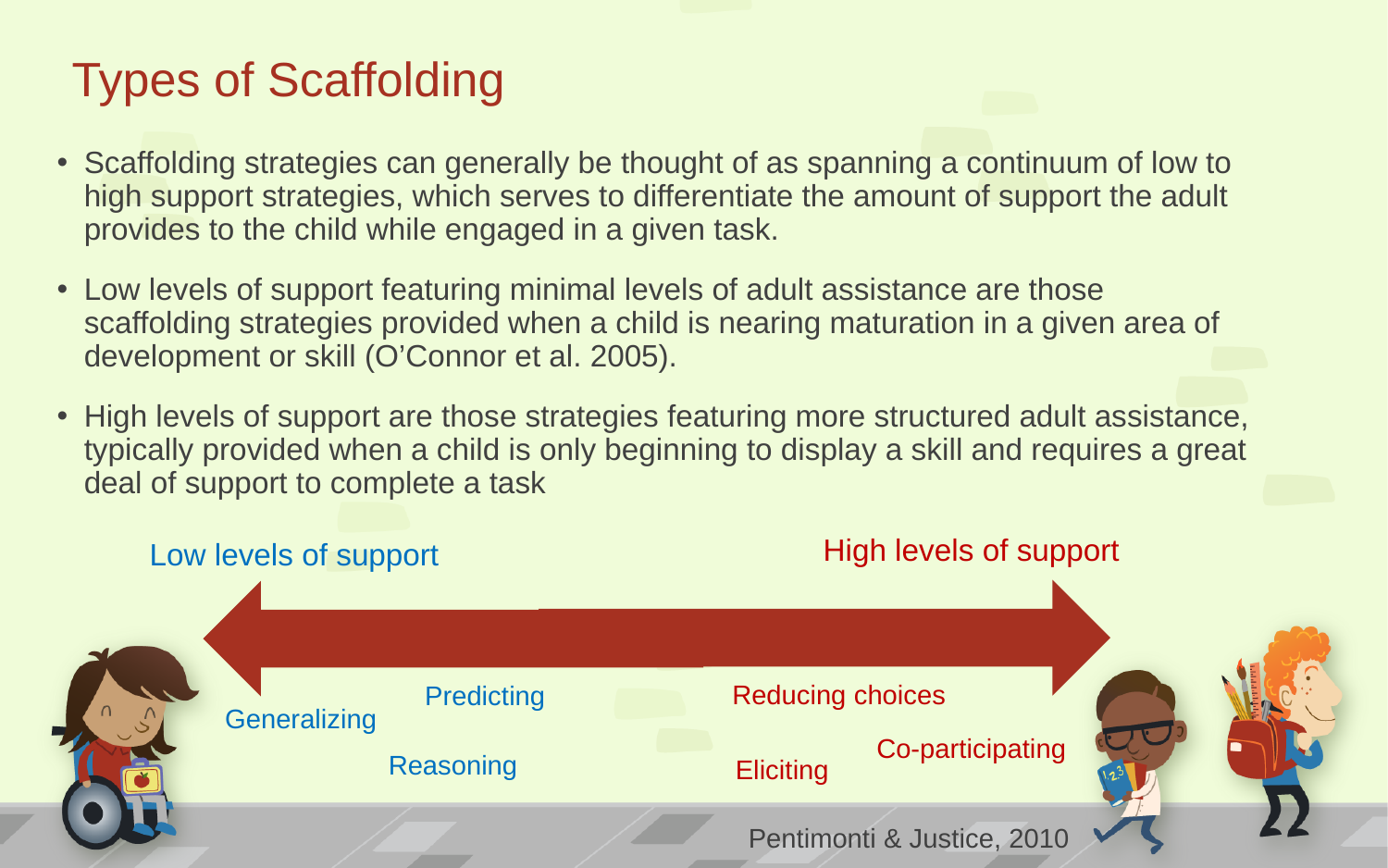

# Types of Scaffolding
Scaffolding strategies can generally be thought of as spanning a continuum of low to high support strategies, which serves to differentiate the amount of support the adult provides to the child while engaged in a given task.
Low levels of support featuring minimal levels of adult assistance are those scaffolding strategies provided when a child is nearing maturation in a given area of development or skill (O’Connor et al. 2005).
High levels of support are those strategies featuring more structured adult assistance, typically provided when a child is only beginning to display a skill and requires a great deal of support to complete a task
High levels of support
Low levels of support

Reducing choices
Predicting
Generalizing
Co-participating
Reasoning
Eliciting
Pentimonti & Justice, 2010